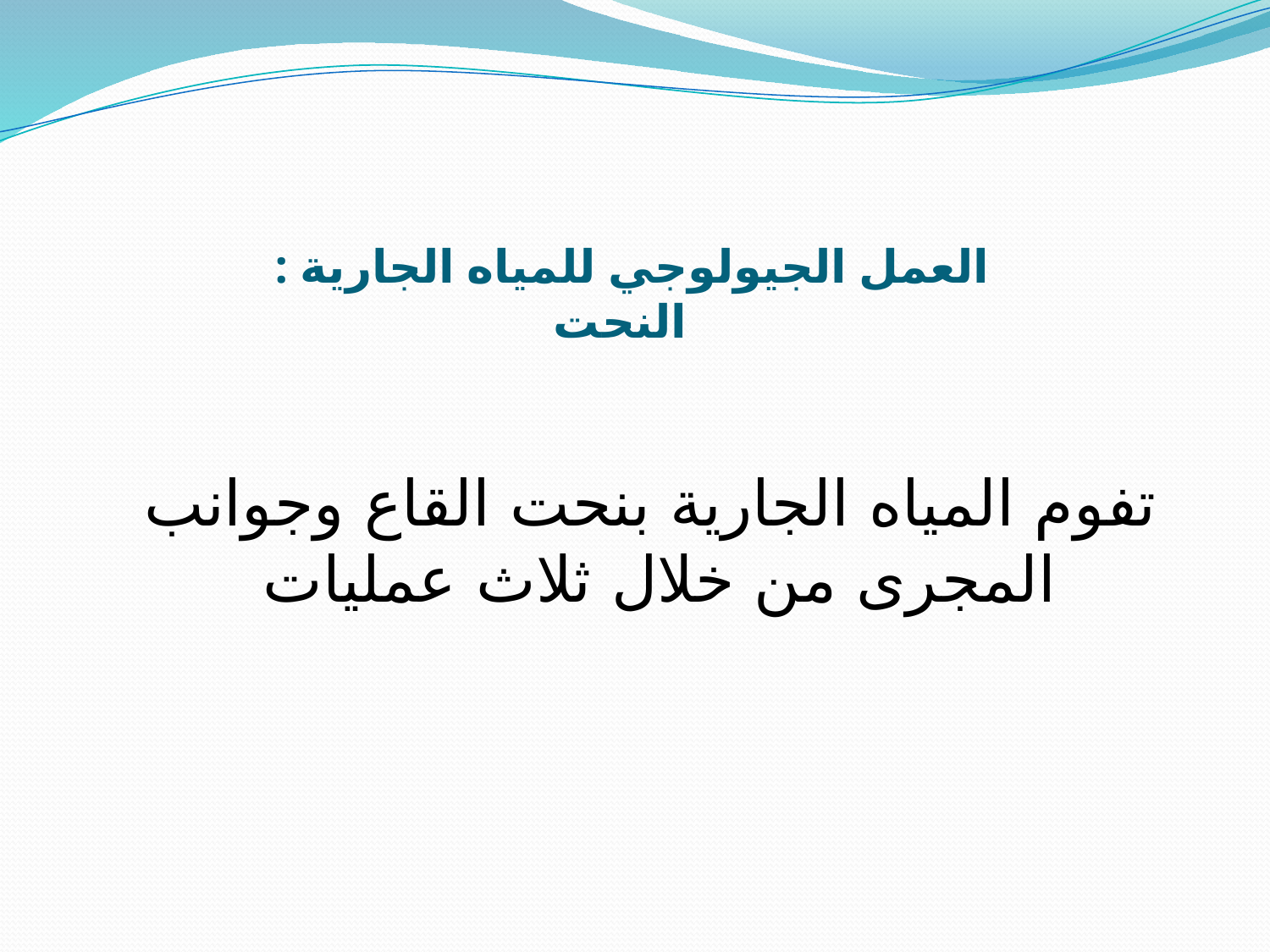

# العمل الجيولوجي للمياه الجارية : النحت
تفوم المياه الجارية بنحت القاع وجوانب المجرى من خلال ثلاث عمليات